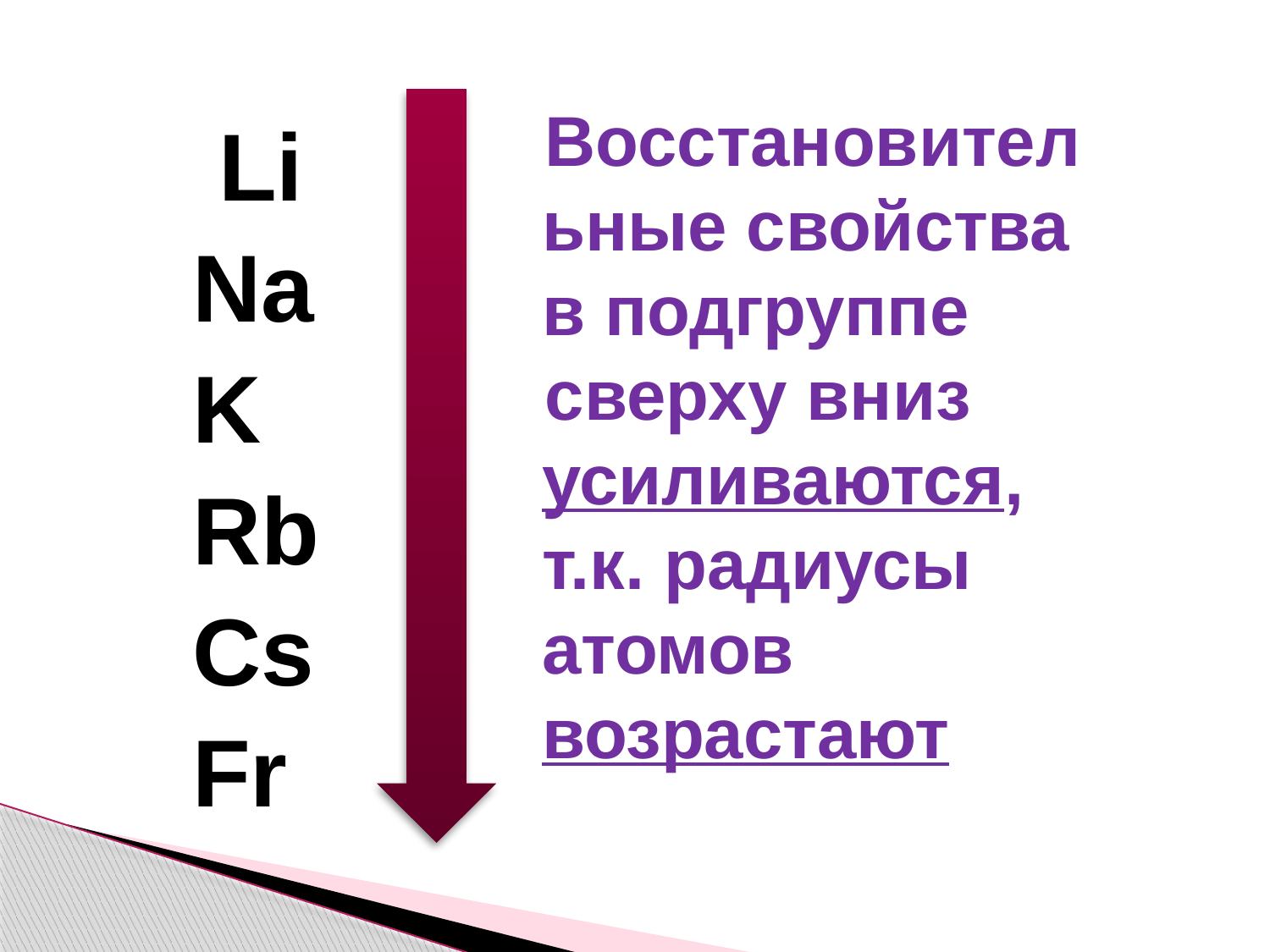

#

Восстановительные свойства в подгруппе
сверху вниз усиливаются, т.к. радиусы атомов возрастают
 Li
Na
K
Rb
Cs
Fr